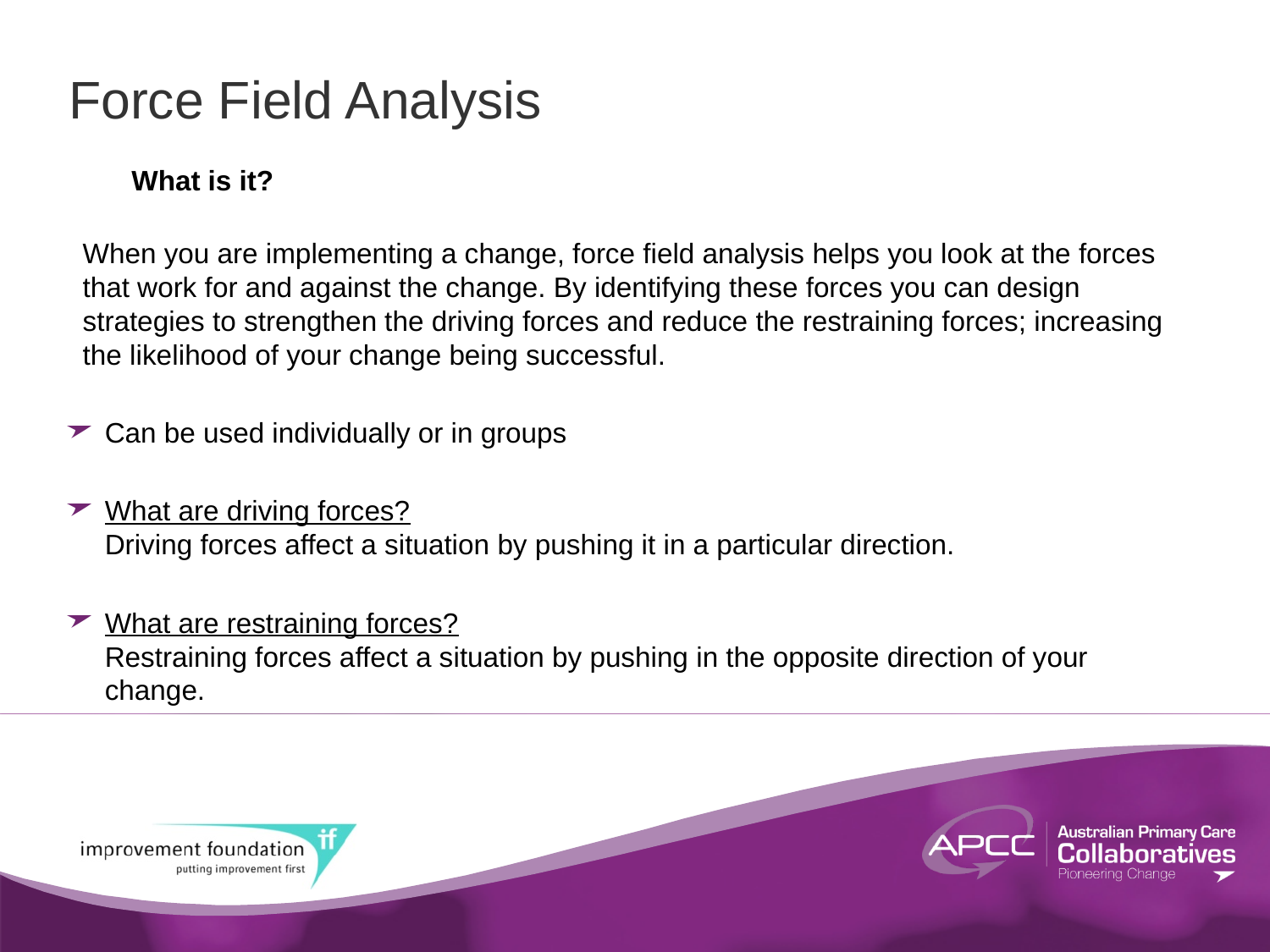

# Force Field Analysis
       What is it?
When you are implementing a change, force field analysis helps you look at the forces that work for and against the change. By identifying these forces you can design strategies to strengthen the driving forces and reduce the restraining forces; increasing the likelihood of your change being successful.

Can be used individually or in groups

What are driving forces?
Driving forces affect a situation by pushing it in a particular direction.

What are restraining forces?
Restraining forces affect a situation by pushing in the opposite direction of your change.